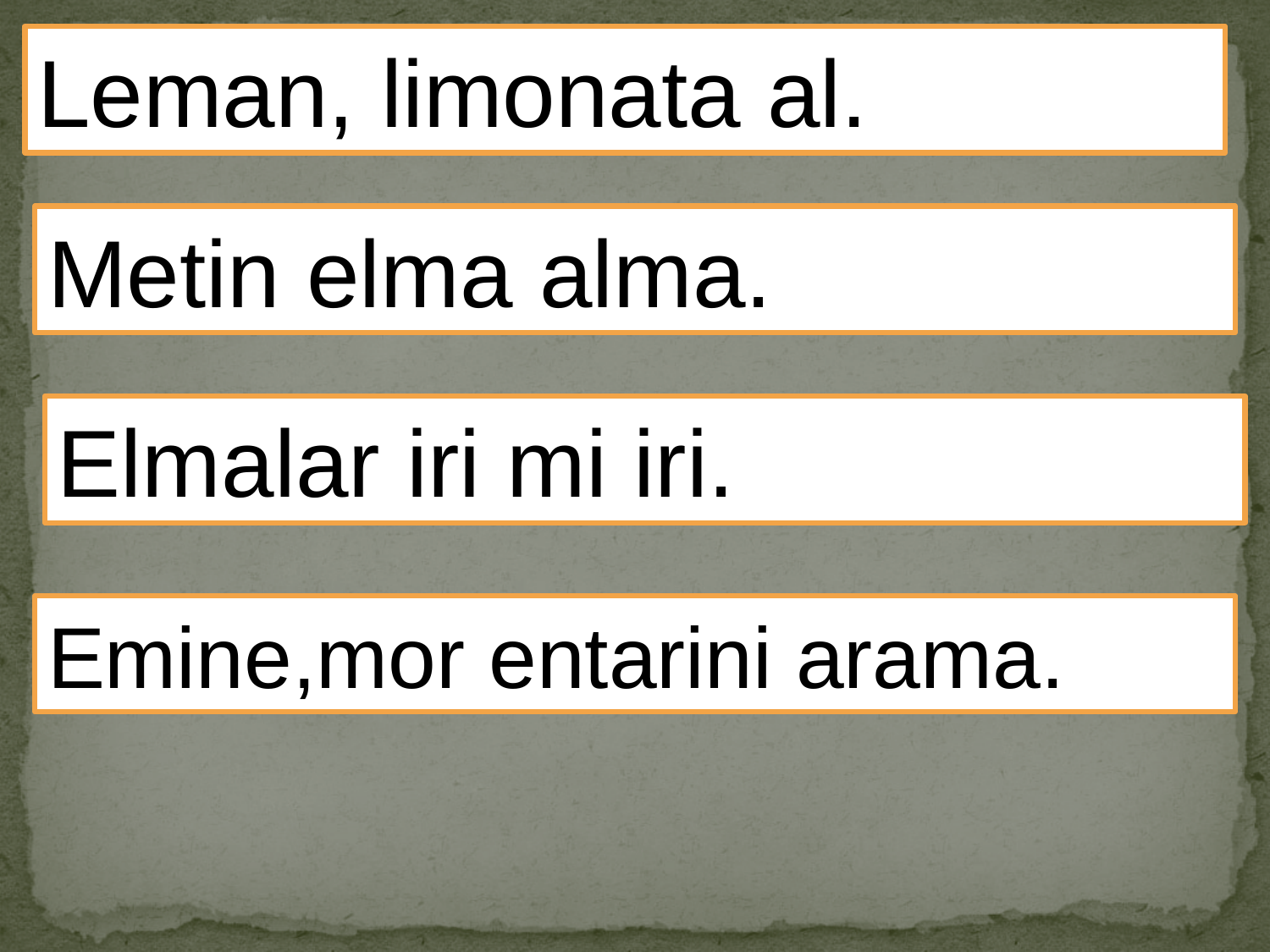

Leman, limonata al.
Metin elma alma.
Elmalar iri mi iri.
Emine,mor entarini arama.